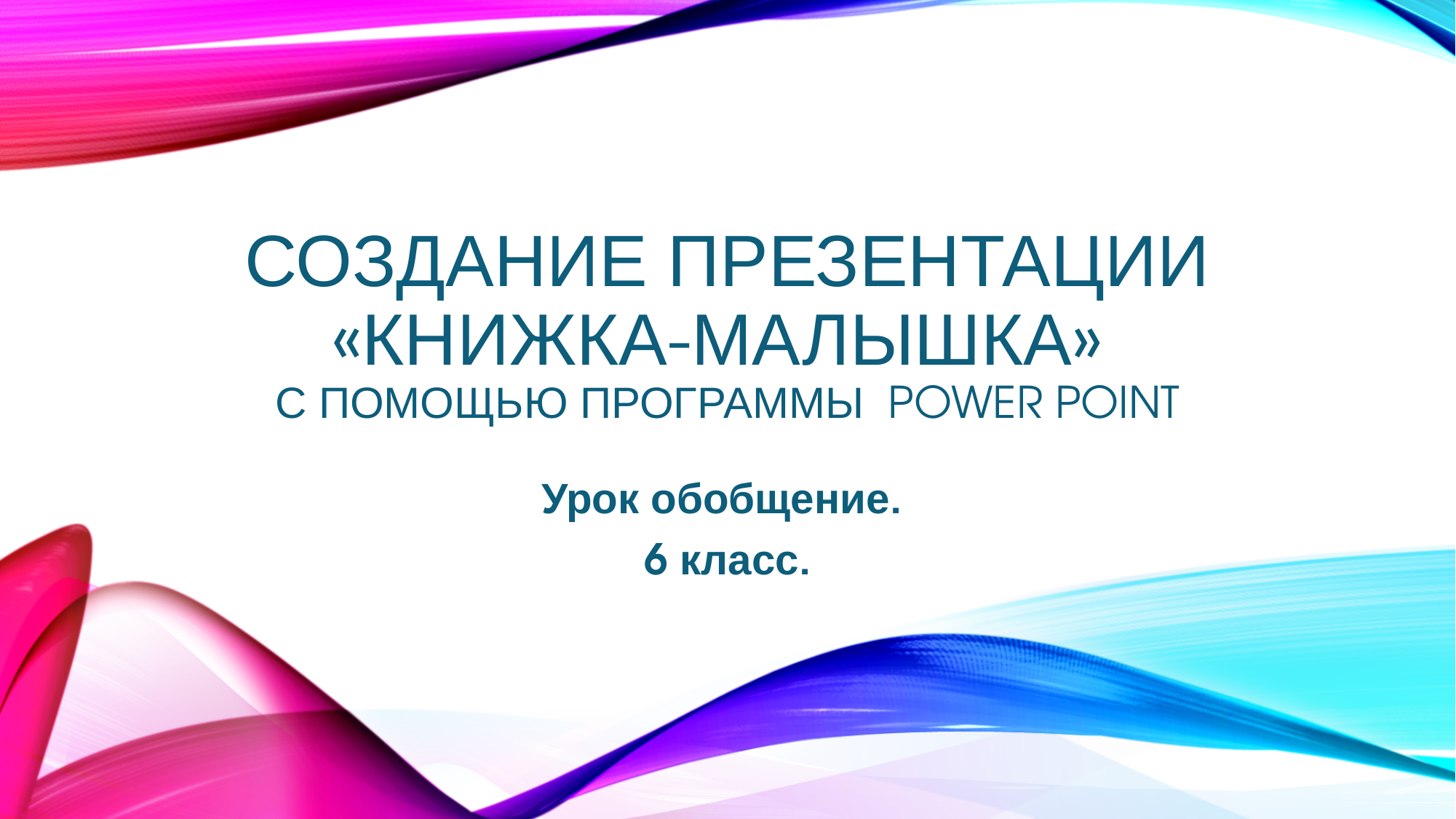

# Создание презентации «книжка-малышка» с помощью программы  power point
Урок обобщение.
6 класс.